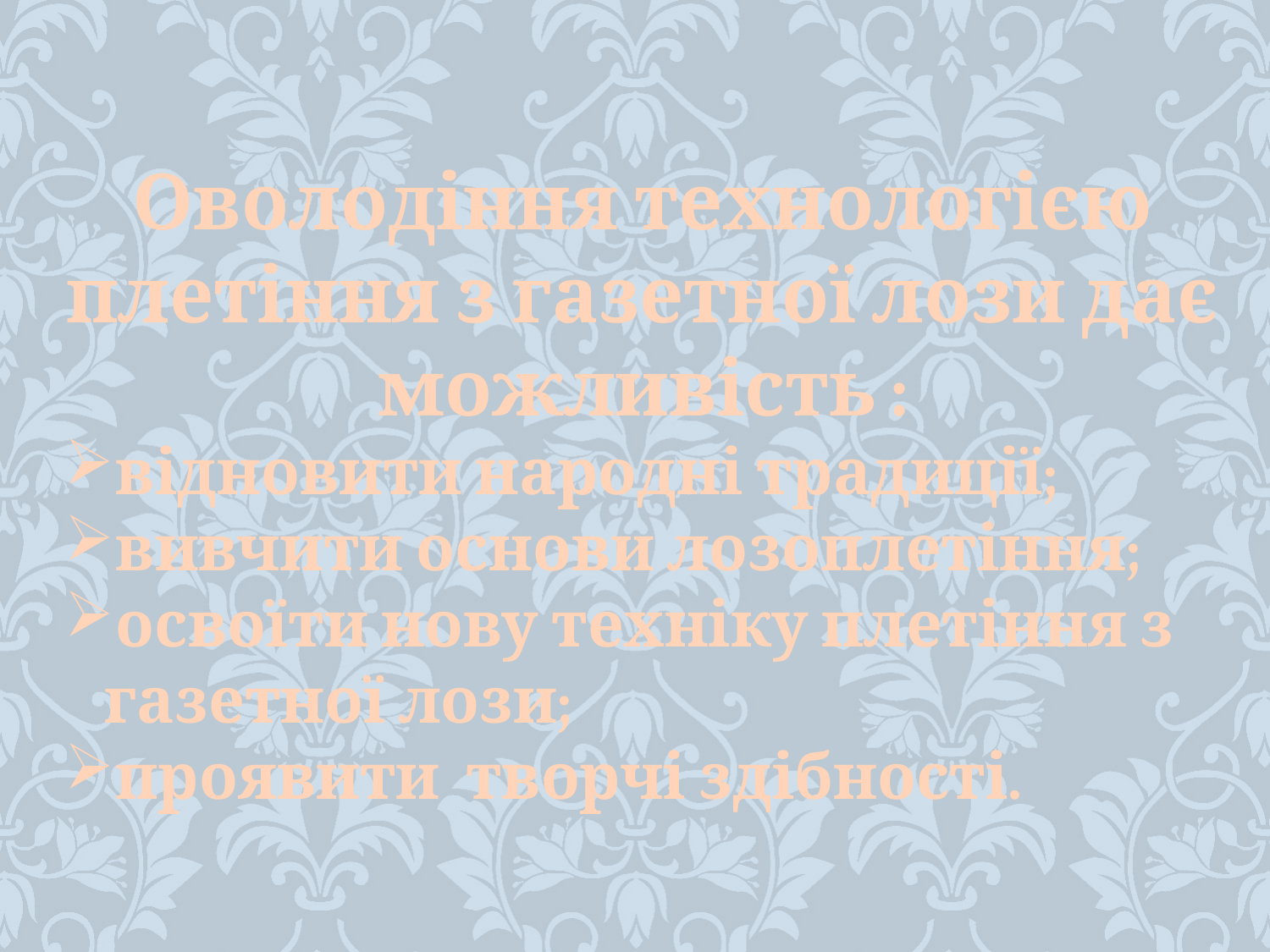

Оволодіння технологією плетіння з газетної лози дає можливість :
відновити народні традиції;
вивчити основи лозоплетіння;
освоїти нову техніку плетіння з газетної лози;
проявити  творчі здібності.